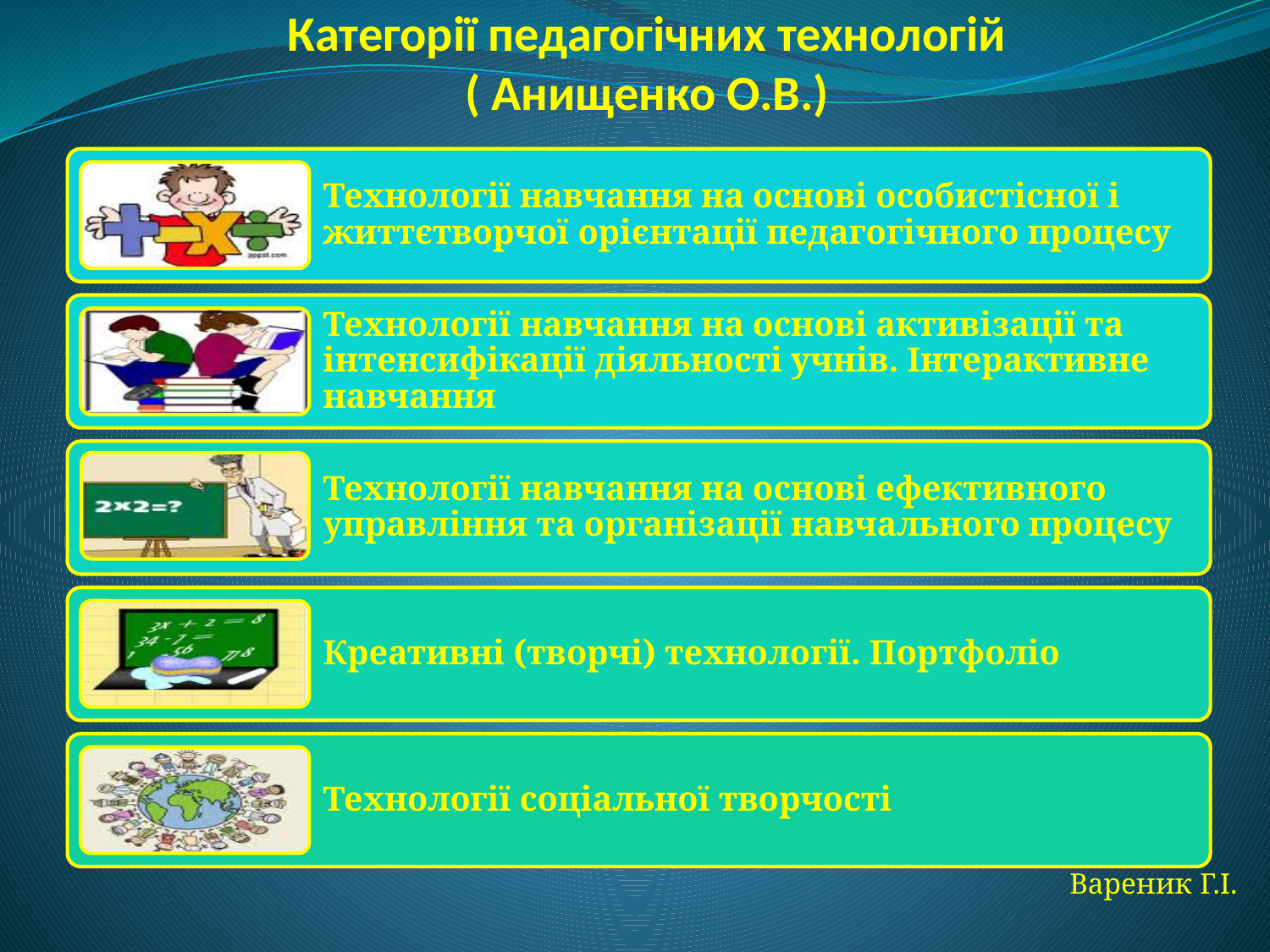

# Категорії педагогічних технологій ( Анищенко О.В.)
Технології навчання на основі особистісної і життєтворчої орієнтації педагогічного процесу
Технології навчання на основі активізації та інтенсифікації діяльності учнів. Інтерактивне навчання
Технології навчання на основі ефективного управління та організації навчального процесу
Креативні (творчі) технології. Портфоліо
Технології соціальної творчості

Вареник Г.І.